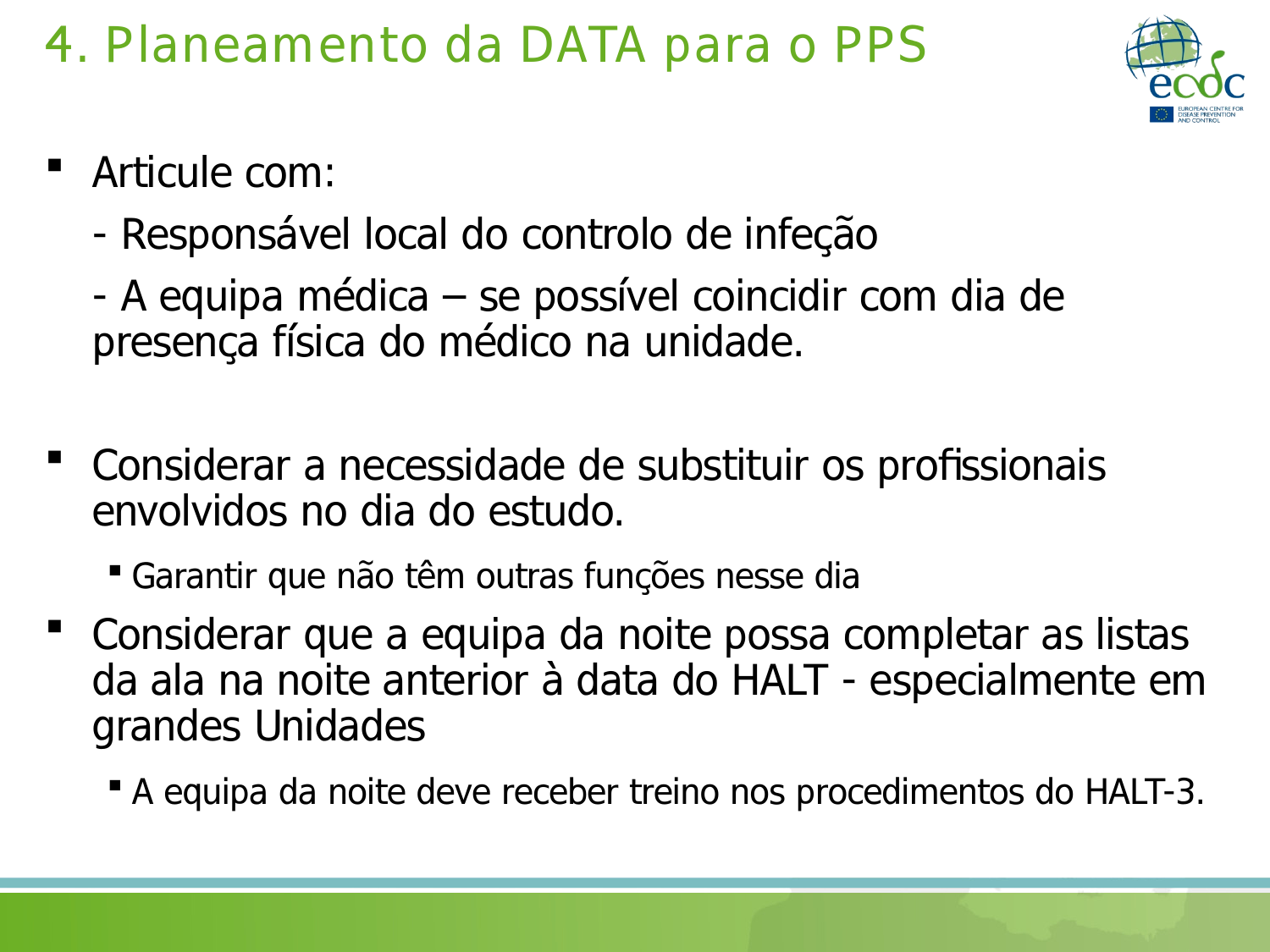

# 4. Planeamento da DATA para o PPS
Articule com:
	- Responsável local do controlo de infeção
	- A equipa médica – se possível coincidir com dia de presença física do médico na unidade.

Considerar a necessidade de substituir os profissionais envolvidos no dia do estudo.
Garantir que não têm outras funções nesse dia
Considerar que a equipa da noite possa completar as listas da ala na noite anterior à data do HALT - especialmente em grandes Unidades
A equipa da noite deve receber treino nos procedimentos do HALT-3.